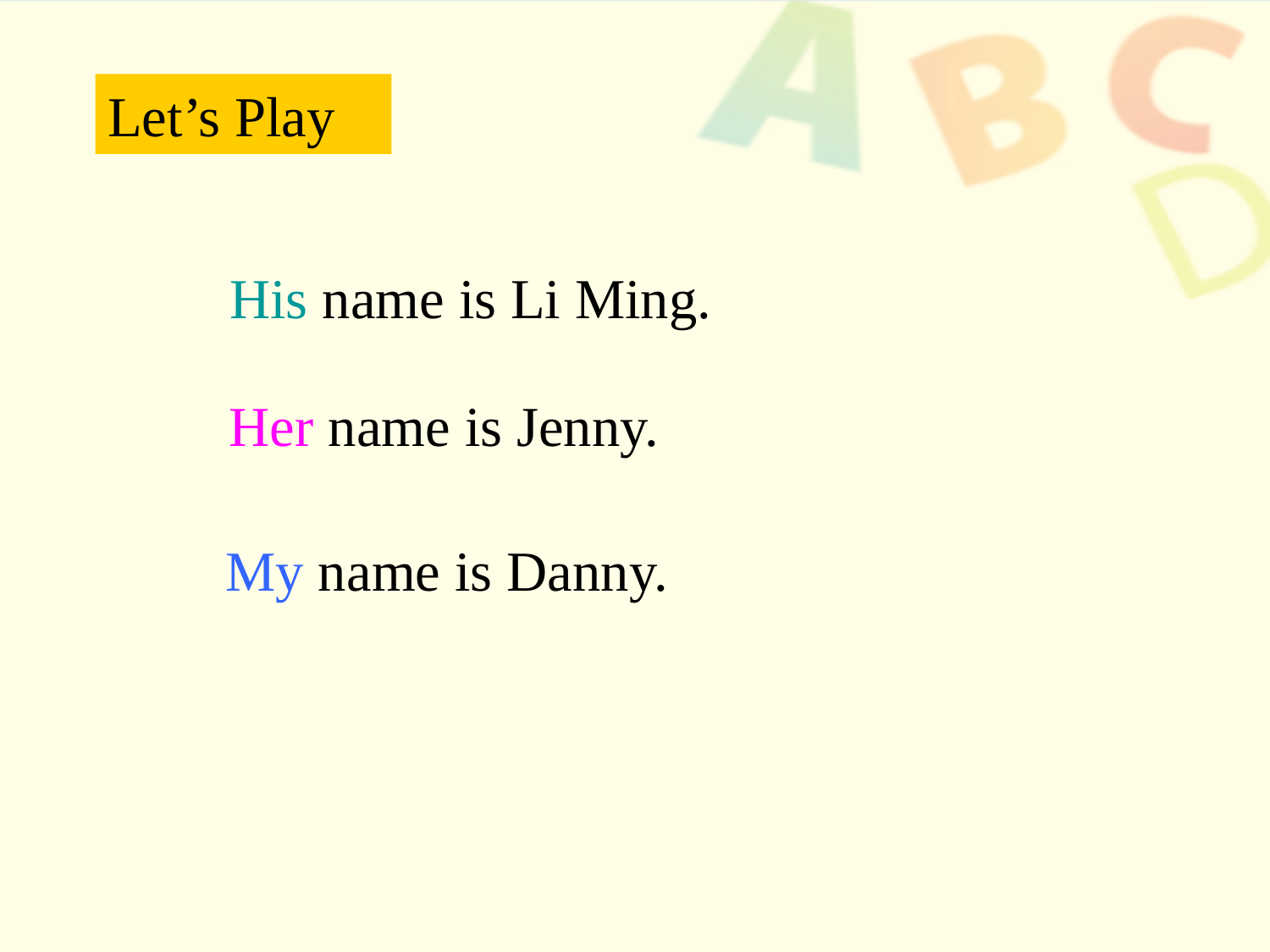

Let’s Play
# His name is Li Ming.
Her name is Jenny.
My name is Danny.